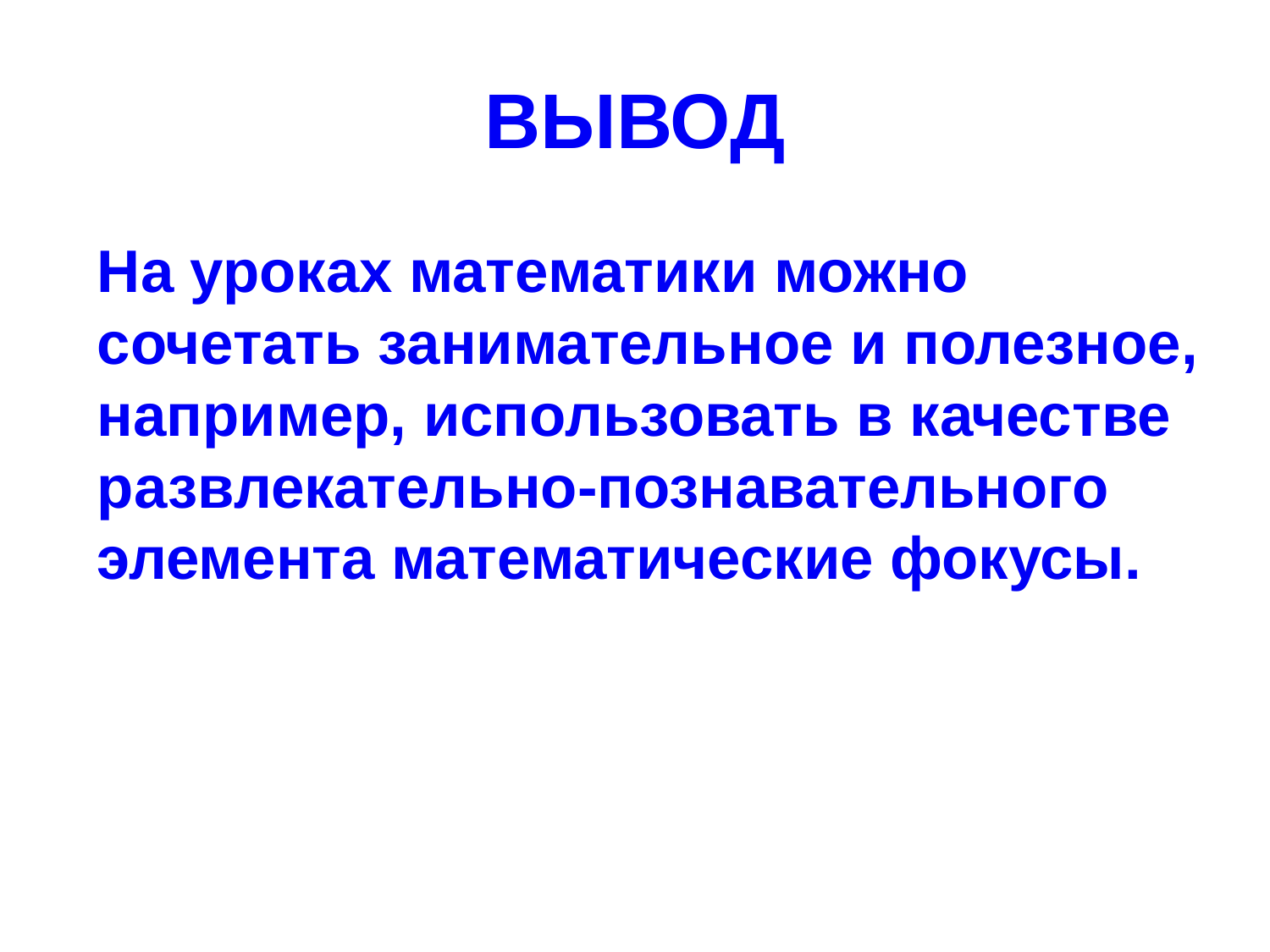

# ВЫВОД
На уроках математики можно сочетать занимательное и полезное, например, использовать в качестве развлекательно-познавательного элемента математические фокусы.